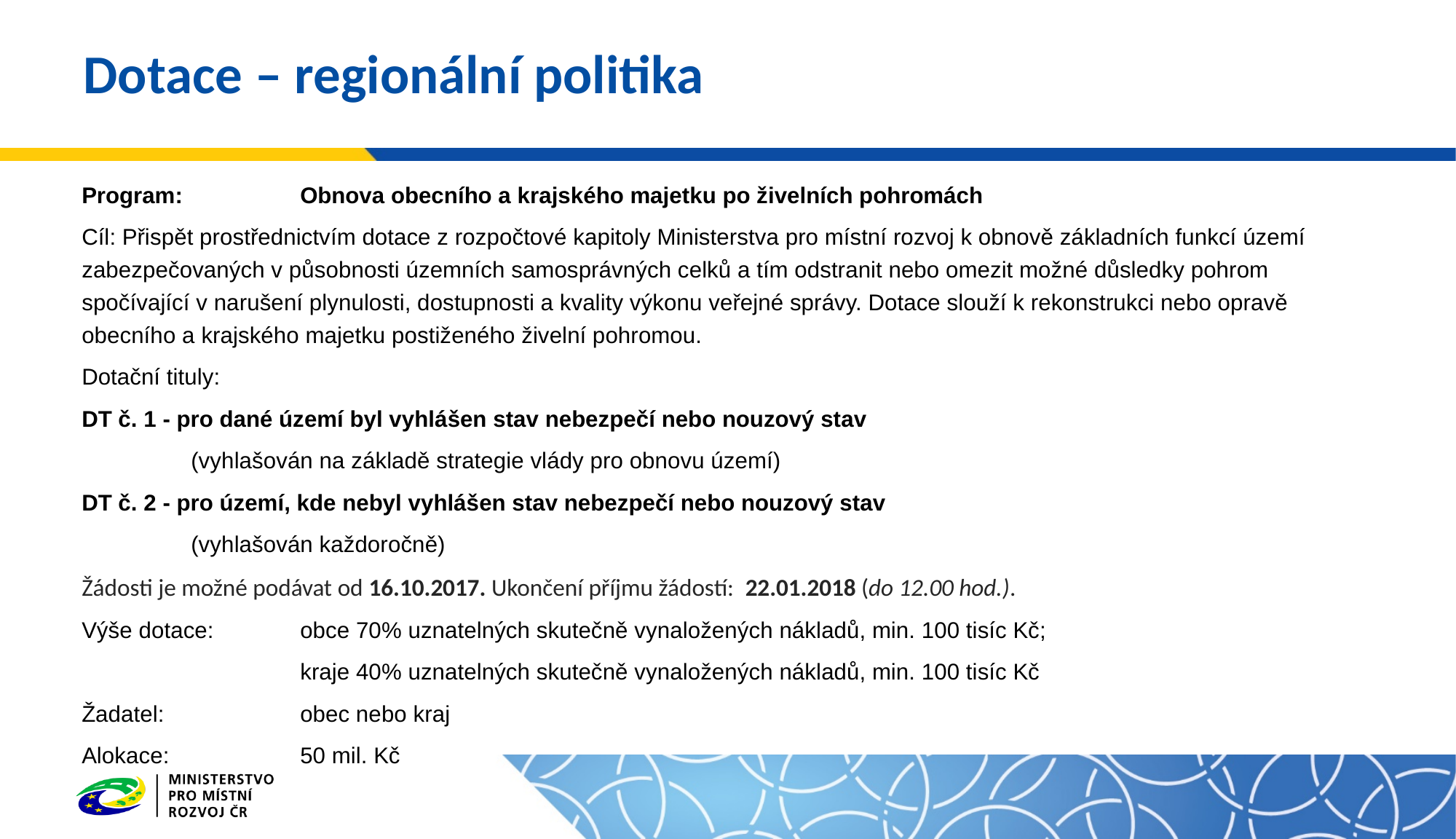

# Dotace – regionální politika
Program: 		Obnova obecního a krajského majetku po živelních pohromách
Cíl: Přispět prostřednictvím dotace z rozpočtové kapitoly Ministerstva pro místní rozvoj k obnově základních funkcí území zabezpečovaných v působnosti územních samosprávných celků a tím odstranit nebo omezit možné důsledky pohrom spočívající v narušení plynulosti, dostupnosti a kvality výkonu veřejné správy. Dotace slouží k rekonstrukci nebo opravě obecního a krajského majetku postiženého živelní pohromou.
Dotační tituly:
DT č. 1 - pro dané území byl vyhlášen stav nebezpečí nebo nouzový stav
	(vyhlašován na základě strategie vlády pro obnovu území)
DT č. 2 - pro území, kde nebyl vyhlášen stav nebezpečí nebo nouzový stav
	(vyhlašován každoročně)
Žádosti je možné podávat od 16.10.2017. Ukončení příjmu žádostí:  22.01.2018 (do 12.00 hod.).
Výše dotace: 	obce 70% uznatelných skutečně vynaložených nákladů, min. 100 tisíc Kč;
		kraje 40% uznatelných skutečně vynaložených nákladů, min. 100 tisíc Kč
Žadatel: 		obec nebo kraj
Alokace:		50 mil. Kč